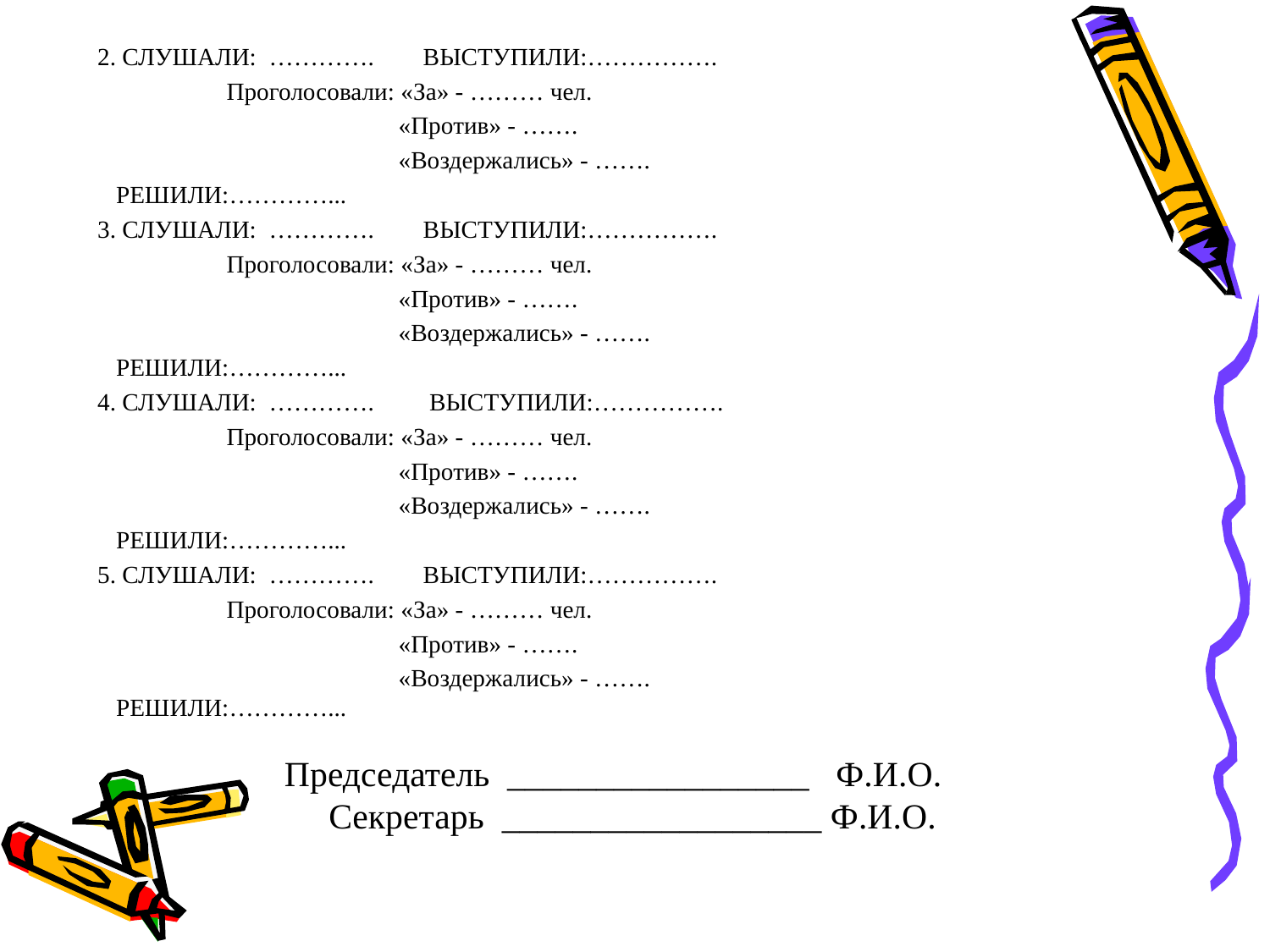

2. СЛУШАЛИ:  ………….        ВЫСТУПИЛИ:…………….
                     Проголосовали: «За» - ……… чел.
                                                 «Против» - …….
                                                 «Воздержались» - …….
   РЕШИЛИ:…………...
3. СЛУШАЛИ:  ………….        ВЫСТУПИЛИ:…………….
                     Проголосовали: «За» - ……… чел.
                                                 «Против» - …….
                                                 «Воздержались» - …….
   РЕШИЛИ:…………...
4. СЛУШАЛИ:  ………….         ВЫСТУПИЛИ:…………….
                     Проголосовали: «За» - ……… чел.
                                                 «Против» - …….
                                                 «Воздержались» - …….
   РЕШИЛИ:…………...
5. СЛУШАЛИ:  ………….        ВЫСТУПИЛИ:…………….
                     Проголосовали: «За» - ……… чел.
                                                 «Против» - …….
                                                 «Воздержались» - …….
   РЕШИЛИ:…………...

                     Председатель  _________________   Ф.И.О.
                          Секретарь  __________________ Ф.И.О.